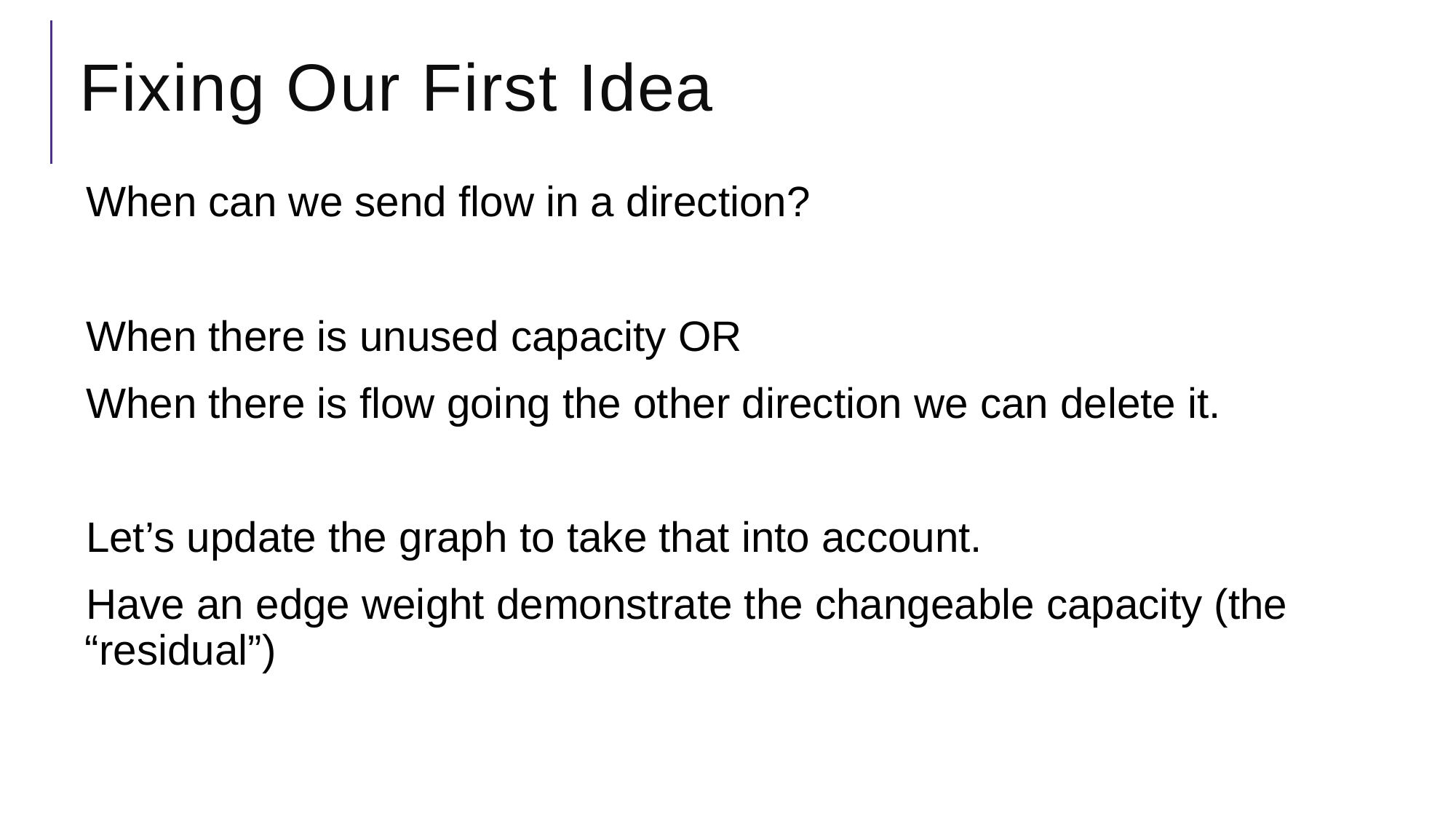

# Fixing Our First Idea
When can we send flow in a direction?

When there is unused capacity OR
When there is flow going the other direction we can delete it.

Let’s update the graph to take that into account.
Have an edge weight demonstrate the changeable capacity (the “residual”)